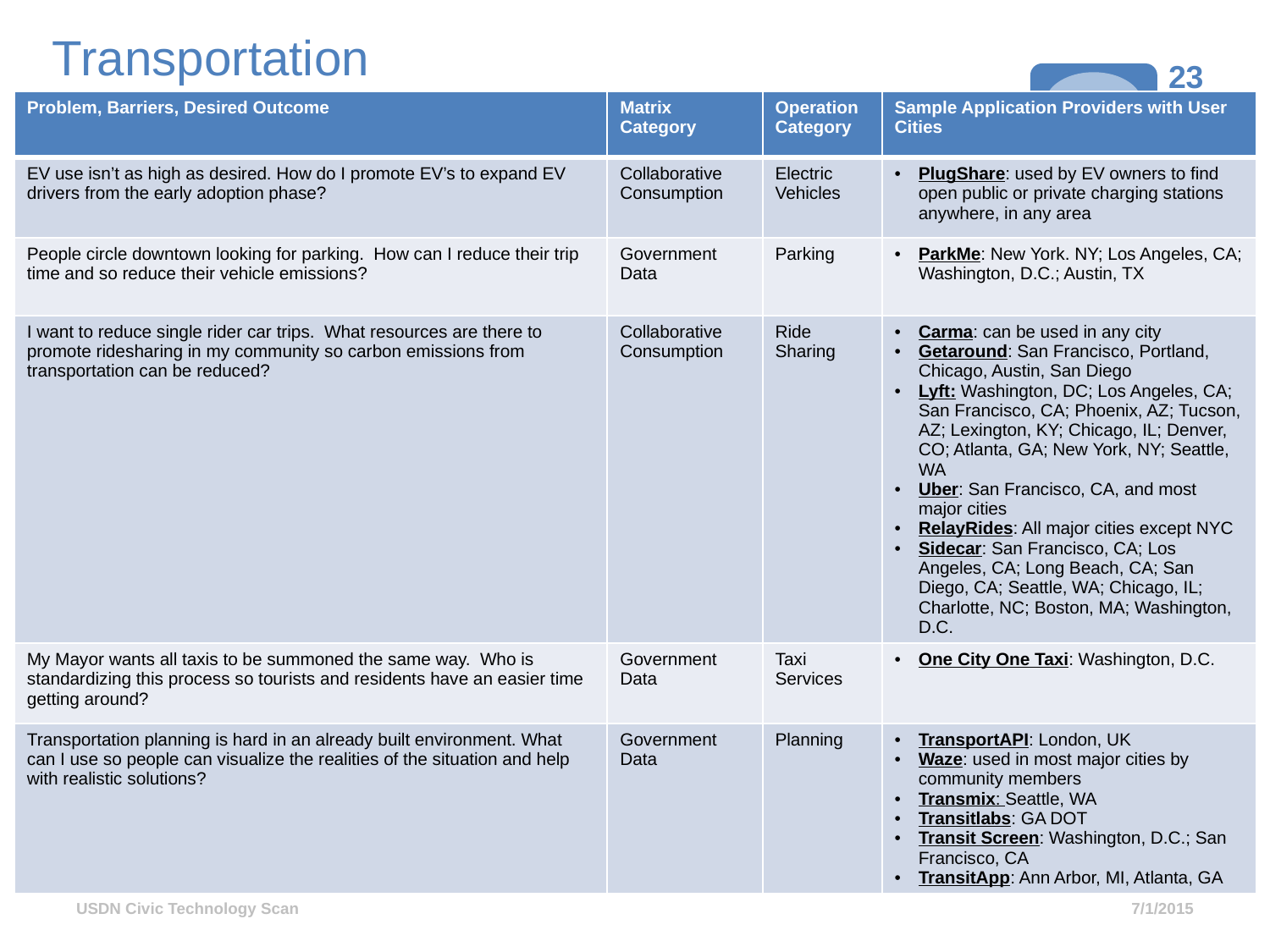

# Transportation
23
| Problem, Barriers, Desired Outcome | Matrix Category | Operation Category | Sample Application Providers with User Cities |
| --- | --- | --- | --- |
| EV use isn’t as high as desired. How do I promote EV’s to expand EV drivers from the early adoption phase? | Collaborative Consumption | Electric Vehicles | PlugShare: used by EV owners to find open public or private charging stations anywhere, in any area |
| People circle downtown looking for parking. How can I reduce their trip time and so reduce their vehicle emissions? | Government Data | Parking | ParkMe: New York. NY; Los Angeles, CA; Washington, D.C.; Austin, TX |
| I want to reduce single rider car trips. What resources are there to promote ridesharing in my community so carbon emissions from transportation can be reduced? | Collaborative Consumption | Ride Sharing | Carma: can be used in any city Getaround: San Francisco, Portland, Chicago, Austin, San Diego Lyft: Washington, DC; Los Angeles, CA; San Francisco, CA; Phoenix, AZ; Tucson, AZ; Lexington, KY; Chicago, IL; Denver, CO; Atlanta, GA; New York, NY; Seattle, WA Uber: San Francisco, CA, and most major cities RelayRides: All major cities except NYC Sidecar: San Francisco, CA; Los Angeles, CA; Long Beach, CA; San Diego, CA; Seattle, WA; Chicago, IL; Charlotte, NC; Boston, MA; Washington, D.C. |
| My Mayor wants all taxis to be summoned the same way. Who is standardizing this process so tourists and residents have an easier time getting around? | Government Data | Taxi Services | One City One Taxi: Washington, D.C. |
| Transportation planning is hard in an already built environment. What can I use so people can visualize the realities of the situation and help with realistic solutions? | Government Data | Planning | TransportAPI: London, UK Waze: used in most major cities by community members Transmix: Seattle, WA Transitlabs: GA DOT Transit Screen: Washington, D.C.; San Francisco, CA TransitApp: Ann Arbor, MI, Atlanta, GA |
USDN Civic Technology Scan
7/1/2015